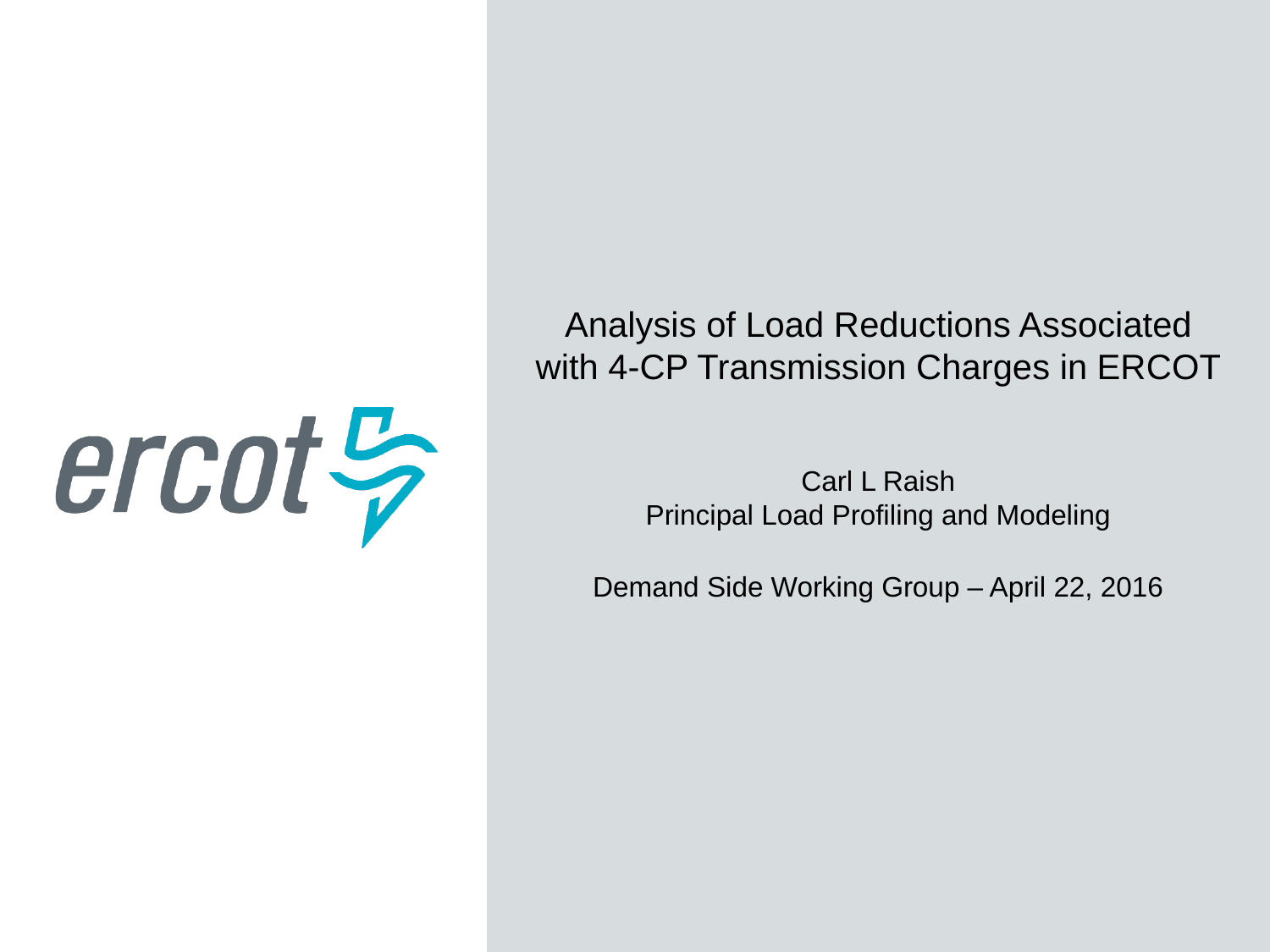

Analysis of Load Reductions Associated with 4-CP Transmission Charges in ERCOT

Carl L Raish
Principal Load Profiling and Modeling

Demand Side Working Group – April 22, 2016